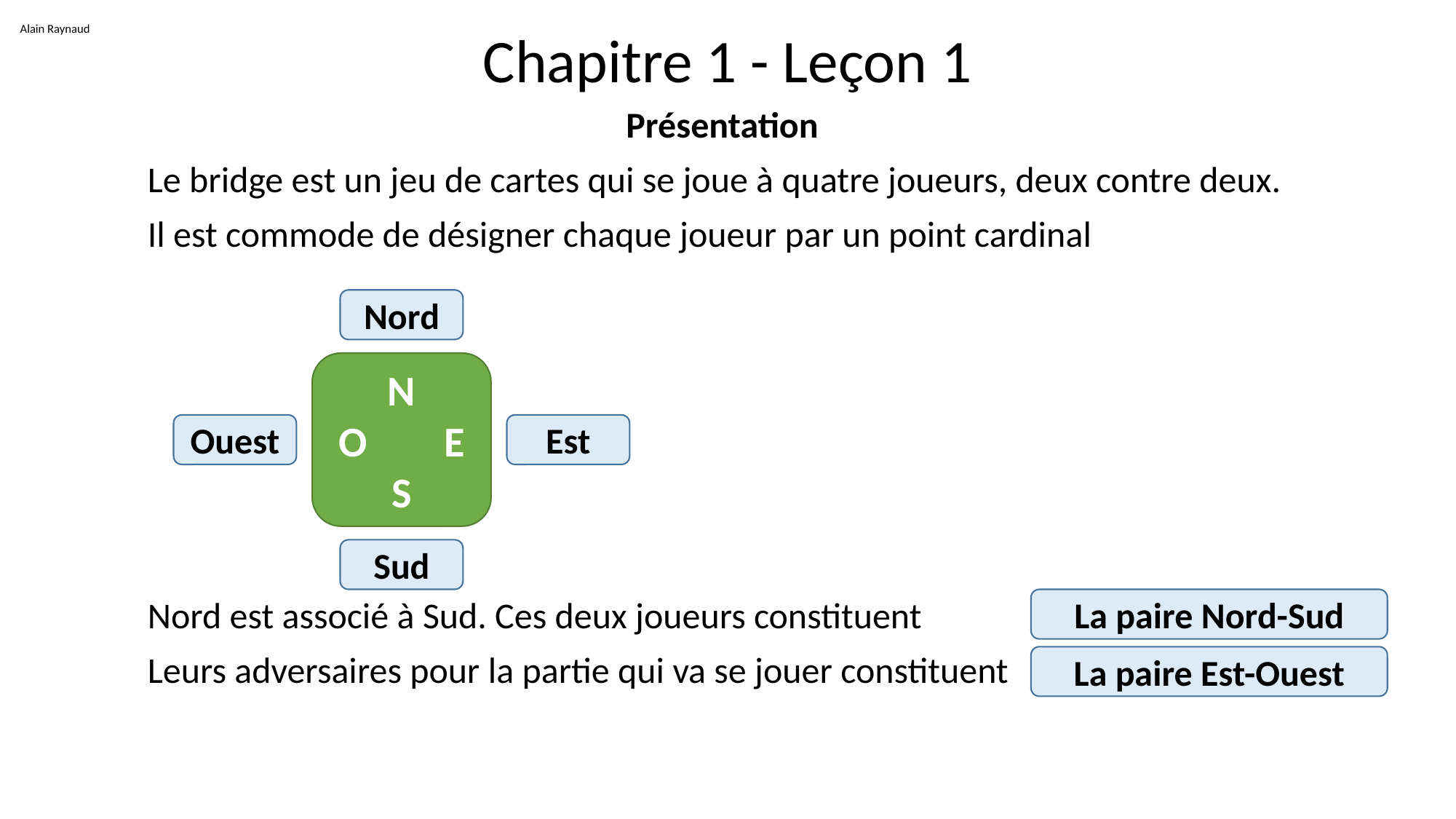

Alain Raynaud
# Chapitre 1 - Leçon 1
Présentation
	Le bridge est un jeu de cartes qui se joue à quatre joueurs, deux contre deux.
	Il est commode de désigner chaque joueur par un point cardinal

	Nord est associé à Sud. Ces deux joueurs constituent
	Leurs adversaires pour la partie qui va se jouer constituent
Nord
N
O        E
S
Ouest
Est
Sud
La paire Nord-Sud
La paire Est-Ouest